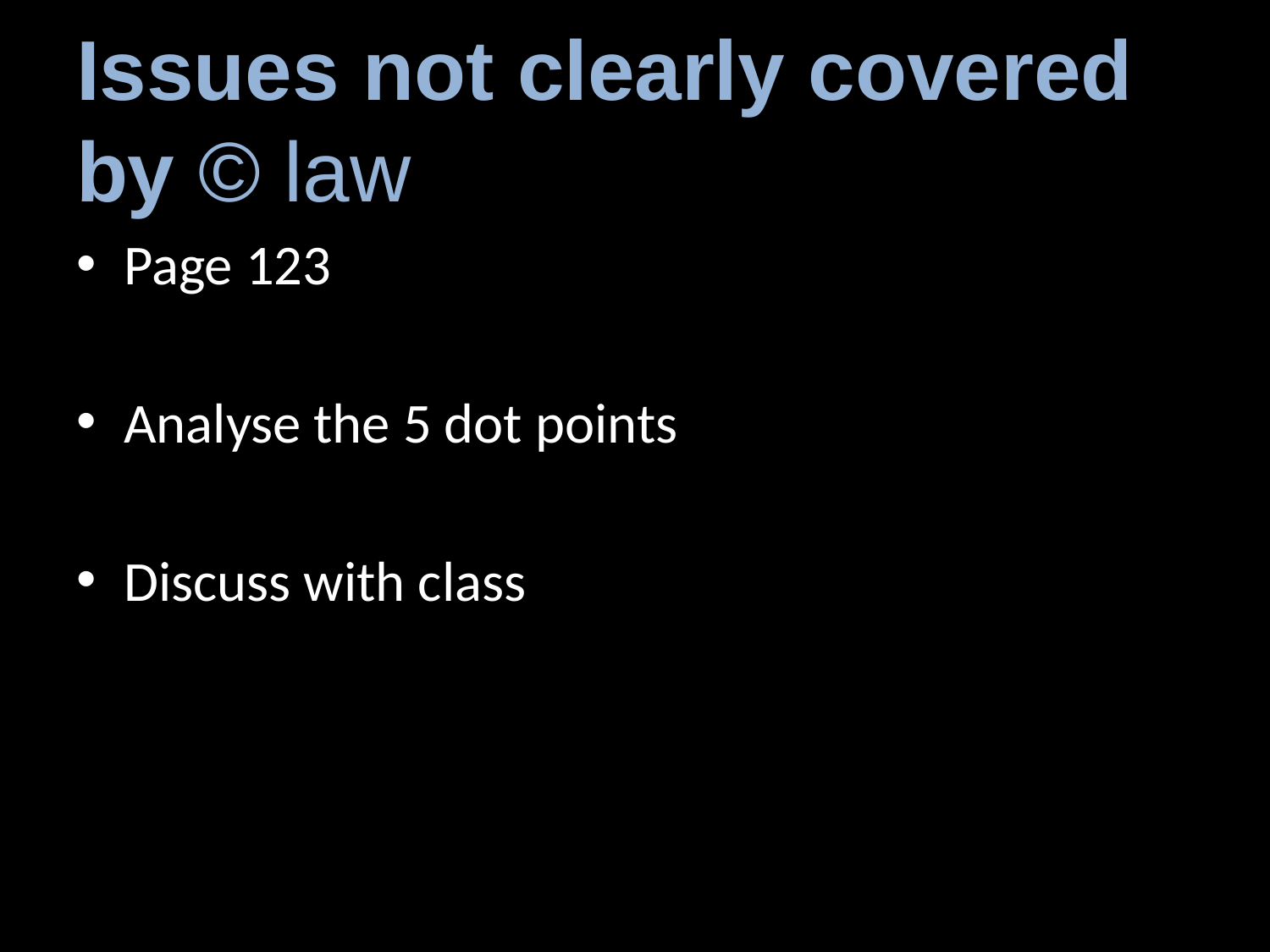

# Issues not clearly covered by © law
Page 123

Analyse the 5 dot points

Discuss with class